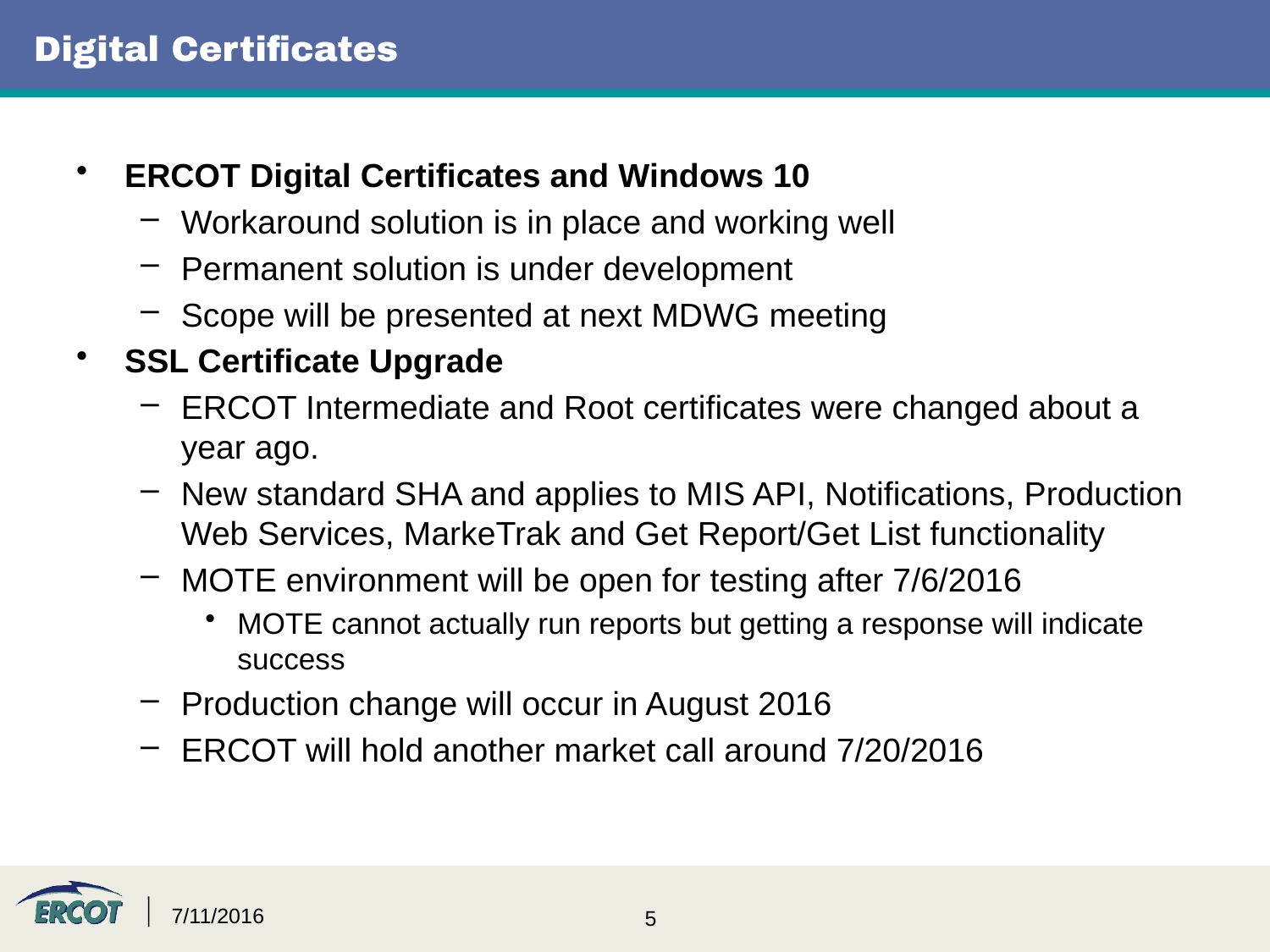

# Digital Certificates
ERCOT Digital Certificates and Windows 10
Workaround solution is in place and working well
Permanent solution is under development
Scope will be presented at next MDWG meeting
SSL Certificate Upgrade
ERCOT Intermediate and Root certificates were changed about a year ago.
New standard SHA and applies to MIS API, Notifications, Production Web Services, MarkeTrak and Get Report/Get List functionality
MOTE environment will be open for testing after 7/6/2016
MOTE cannot actually run reports but getting a response will indicate success
Production change will occur in August 2016
ERCOT will hold another market call around 7/20/2016

7/11/2016